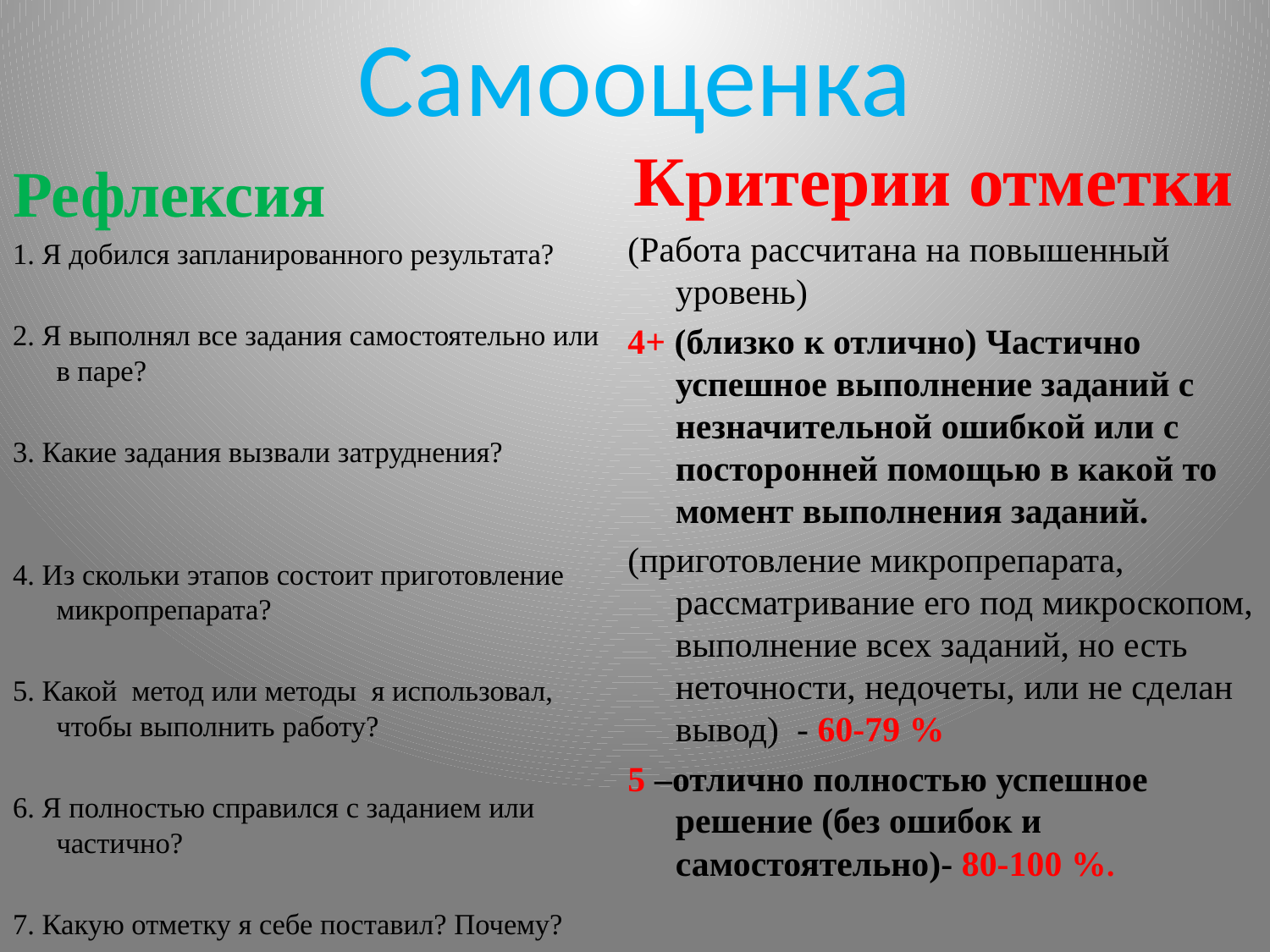

# Самооценка

Рефлексия
1. Я добился запланированного результата?

2. Я выполнял все задания самостоятельно или в паре?

3. Какие задания вызвали затруднения?

4. Из скольки этапов состоит приготовление микропрепарата?

5. Какой  метод или методы  я использовал, чтобы выполнить работу?

6. Я полностью справился с заданием или частично?

7. Какую отметку я себе поставил? Почему?

Критерии отметки
(Работа рассчитана на повышенный уровень)
4+ (близко к отлично) Частично успешное выполнение заданий с незначительной ошибкой или с посторонней помощью в какой то момент выполнения заданий.
(приготовление микропрепарата, рассматривание его под микроскопом, выполнение всех заданий, но есть неточности, недочеты, или не сделан вывод)  - 60-79 %
5 –отлично полностью успешное решение (без ошибок и самостоятельно)- 80-100 %.